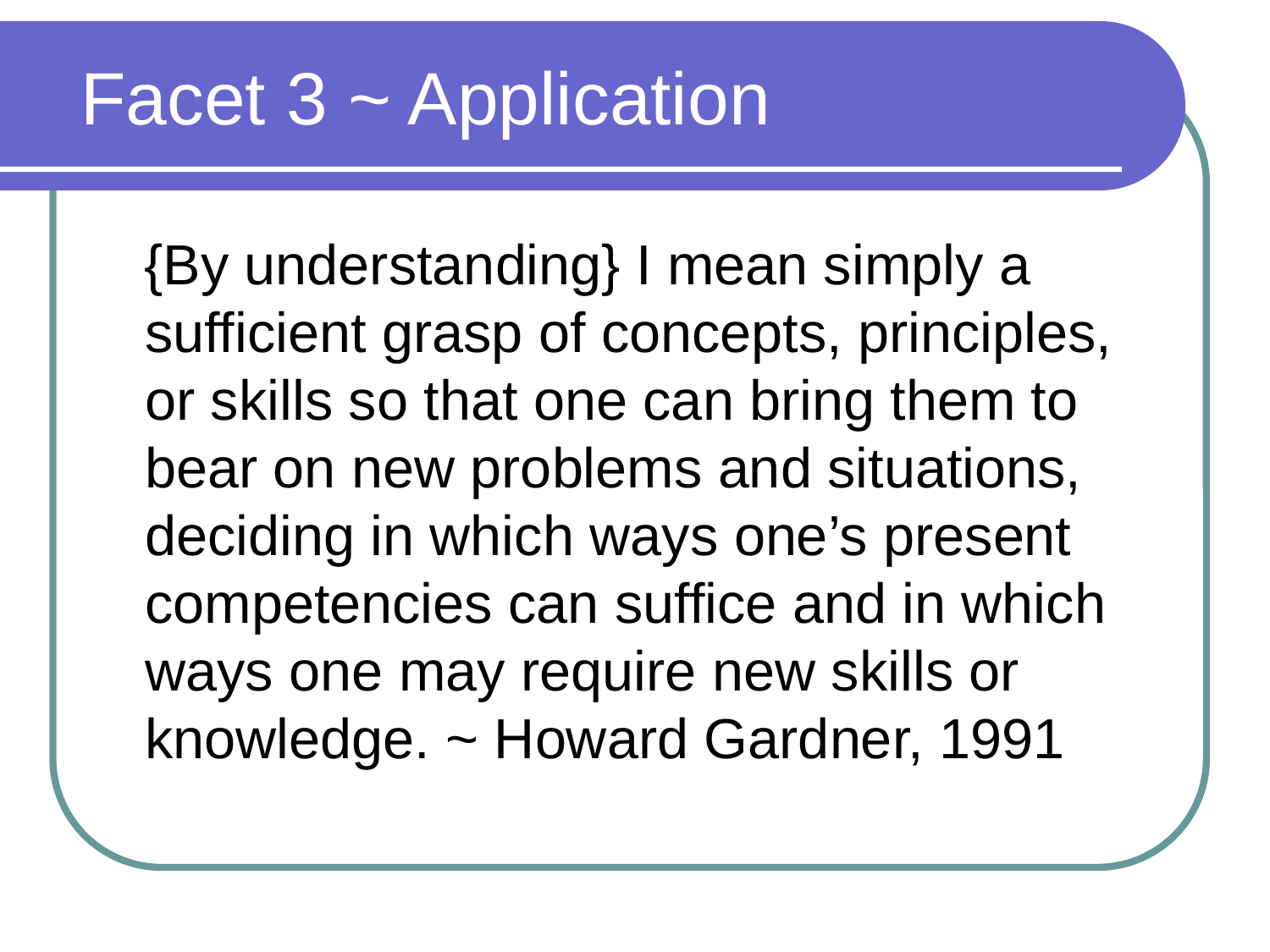

# Facet 3 ~ Application
   {By understanding} I mean simply a sufficient grasp of concepts, principles, or skills so that one can bring them to bear on new problems and situations, deciding in which ways one’s present competencies can suffice and in which ways one may require new skills or knowledge. ~ Howard Gardner, 1991